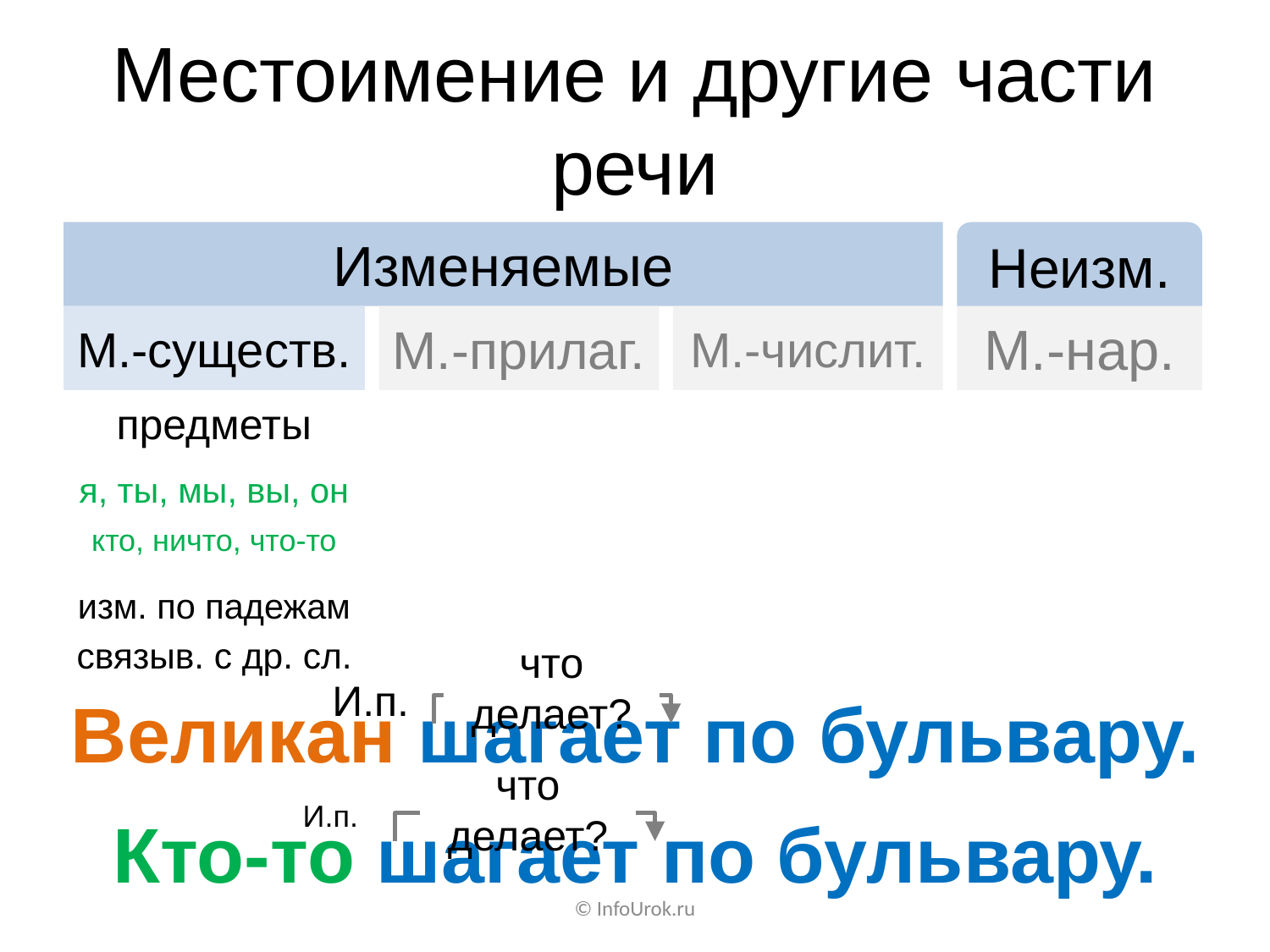

# Местоимение и другие части речи
Изменяемые
Неизм.
М.-существ.
М.-прилаг.
М.-числит.
М.-нар.
предметы
я, ты, мы, вы, он
кто, ничто, что-то
изм. по падежам

связыв. с др. сл.
что делает?
И.п.
Великан шагает по бульвару.

И.п.
что делает?
Кто-то шагает по бульвару.
© InfoUrok.ru